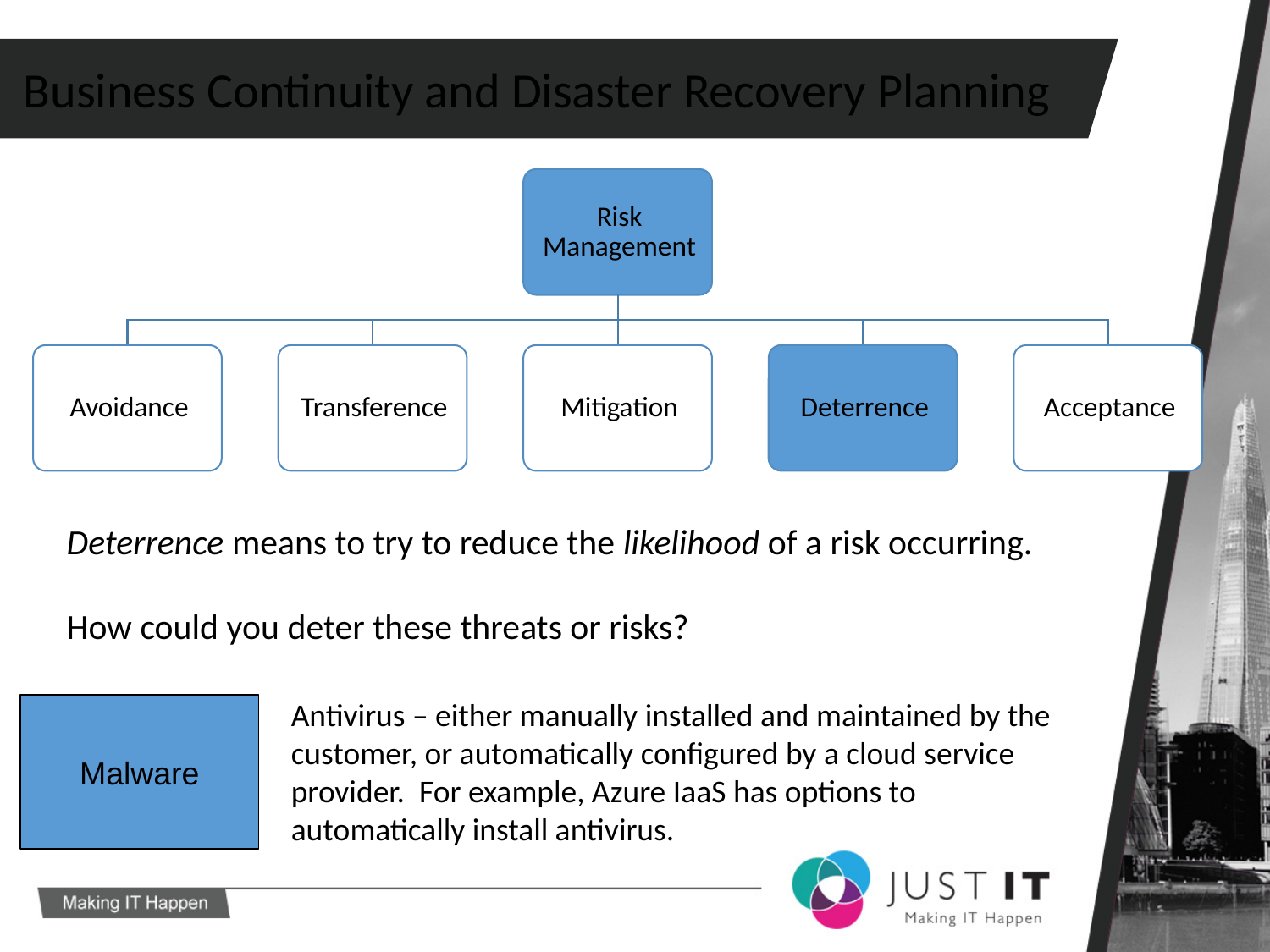

Business Continuity and Disaster Recovery Planning
Risk Management
Avoidance
Transference
Mitigation
Deterrence
Acceptance
Deterrence means to try to reduce the likelihood of a risk occurring.

How could you deter these threats or risks?
Antivirus – either manually installed and maintained by the customer, or automatically configured by a cloud service provider.  For example, Azure IaaS has options to automatically install antivirus.
Malware